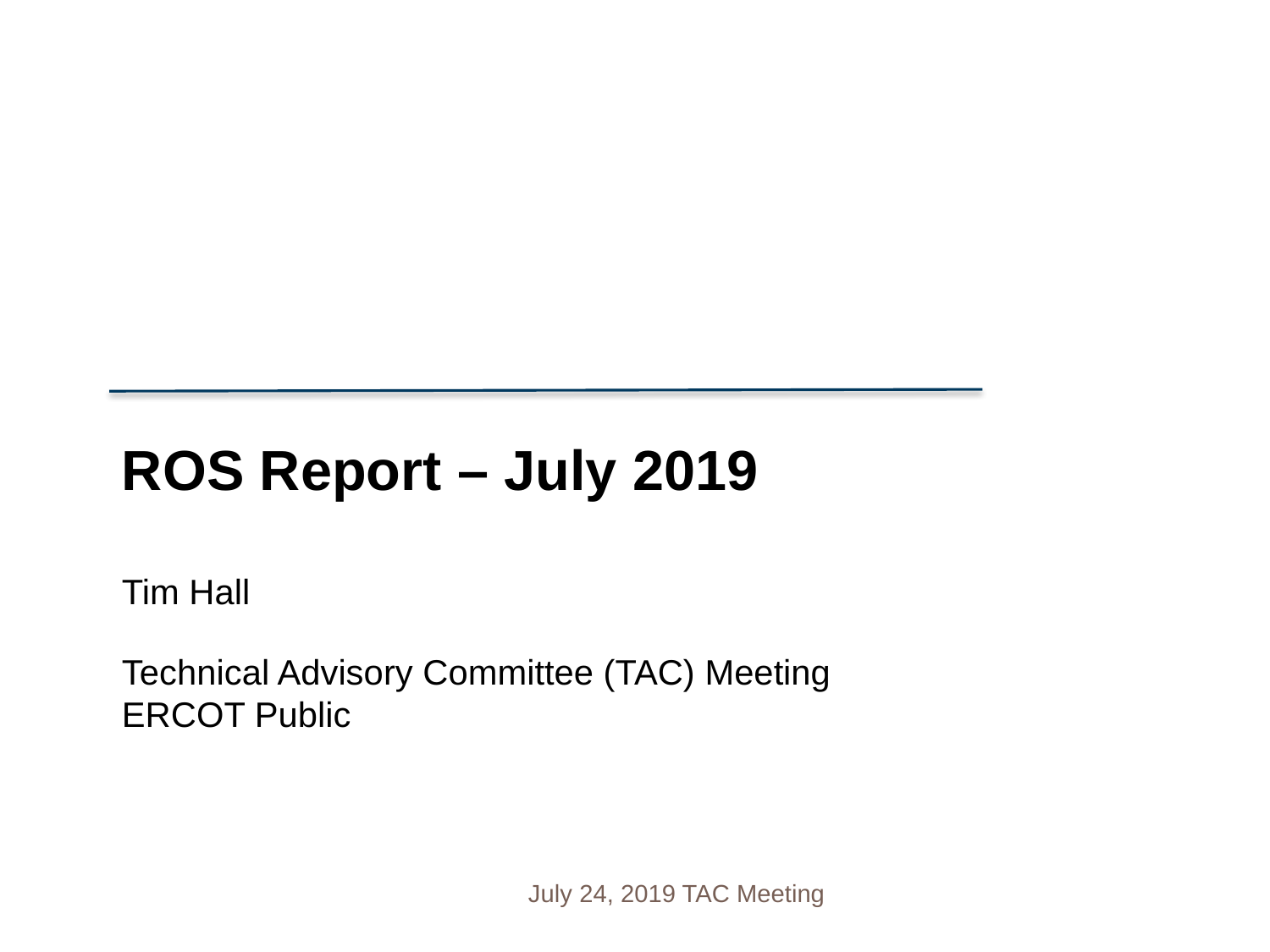

ROS Report – July 2019

Tim Hall

Technical Advisory Committee (TAC) Meeting
ERCOT Public

July 24, 2019 TAC Meeting